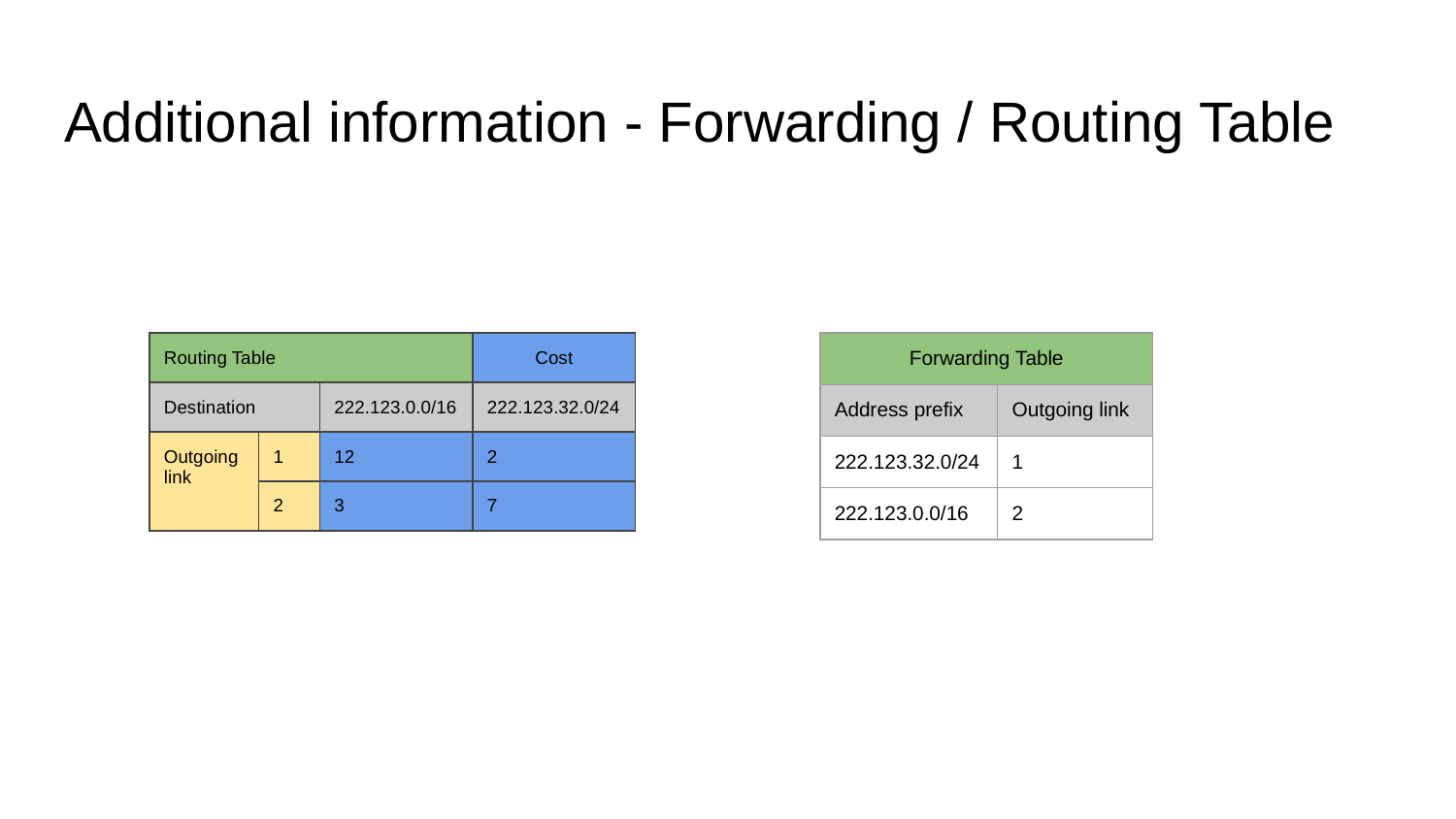

# Additional information - Forwarding / Routing Table

| Routing Table |  |  | Cost |
| --- | --- | --- | --- |
| Destination |  | 222.123.0.0/16 | 222.123.32.0/24 |
| Outgoing link | 1 | 12 | 2 |
|  | 2 | 3 | 7 |
| Forwarding Table |  |
| --- | --- |
| Address prefix | Outgoing link |
| 222.123.32.0/24 | 1 |
| 222.123.0.0/16 | 2 |